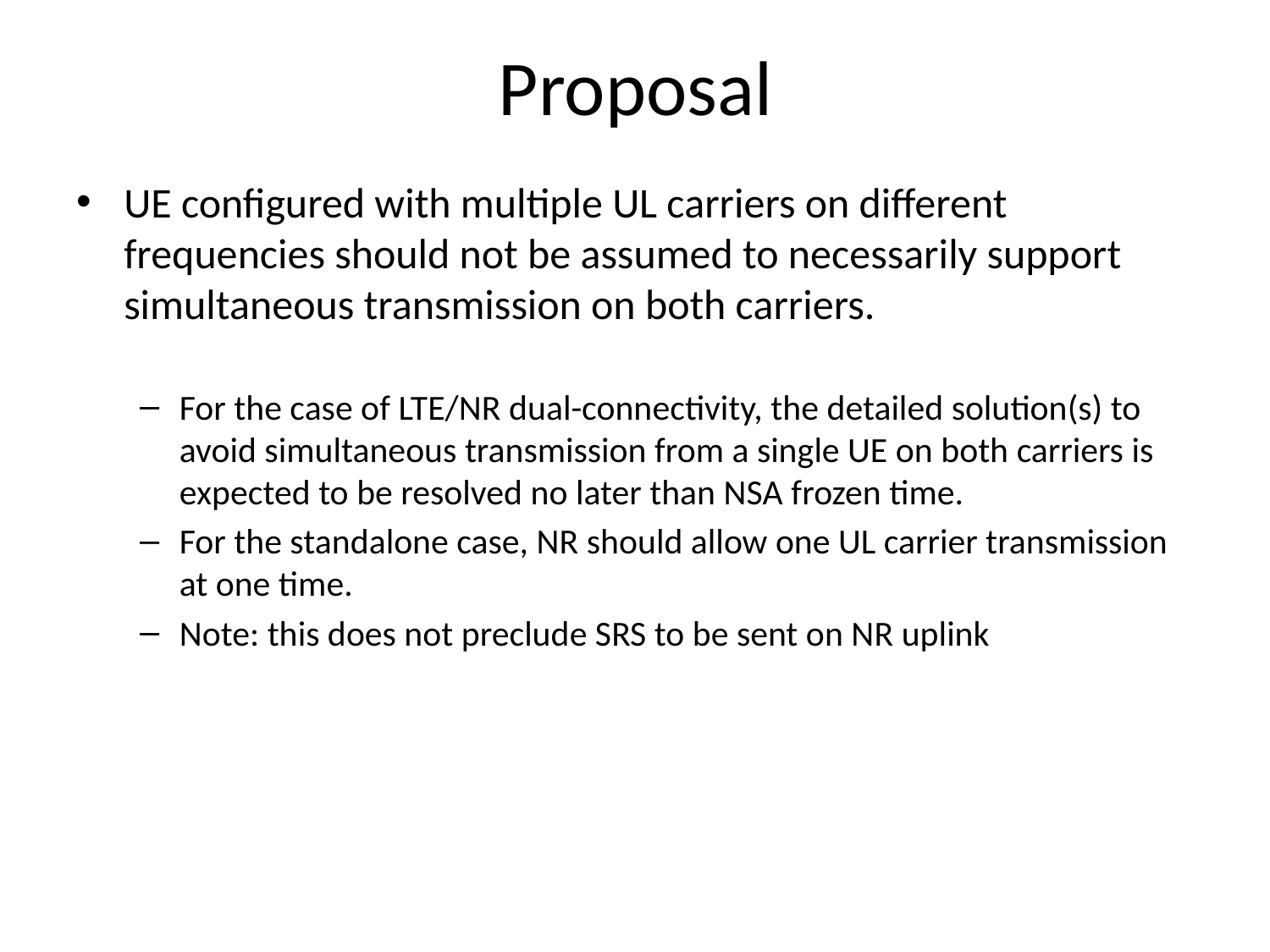

# Proposal
UE configured with multiple UL carriers on different frequencies should not be assumed to necessarily support simultaneous transmission on both carriers.

For the case of LTE/NR dual-connectivity, the detailed solution(s) to avoid simultaneous transmission from a single UE on both carriers is expected to be resolved no later than NSA frozen time.
For the standalone case, NR should allow one UL carrier transmission at one time.
Note: this does not preclude SRS to be sent on NR uplink